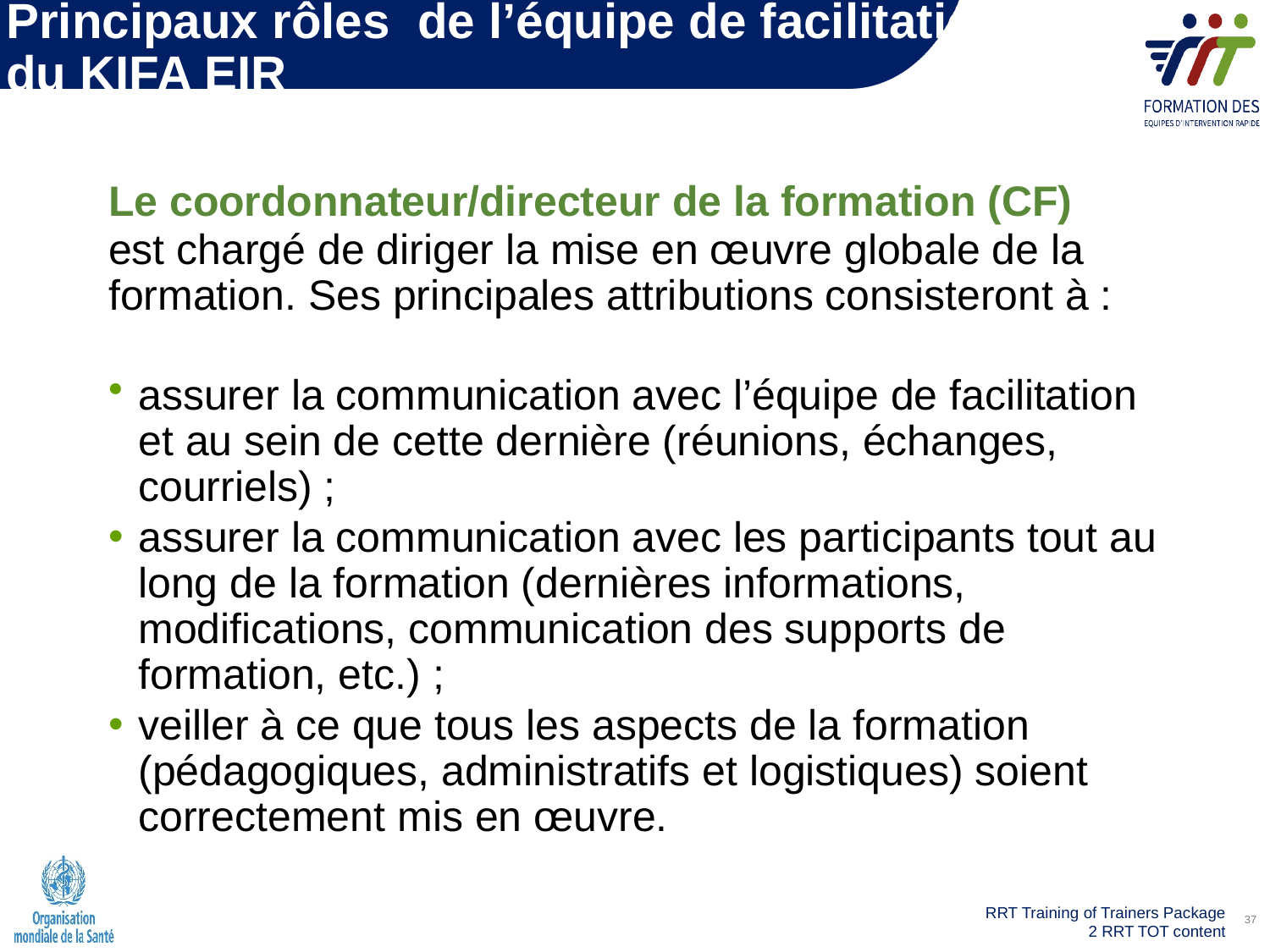

Principaux rôles  de l’équipe de facilitation du KIFA EIR
Le coordonnateur/directeur de la formation (CF)
est chargé de diriger la mise en œuvre globale de la formation. Ses principales attributions consisteront à :

assurer la communication avec l’équipe de facilitation et au sein de cette dernière (réunions, échanges, courriels) ;
assurer la communication avec les participants tout au long de la formation (dernières informations, modifications, communication des supports de formation, etc.) ;
veiller à ce que tous les aspects de la formation (pédagogiques, administratifs et logistiques) soient correctement mis en œuvre.